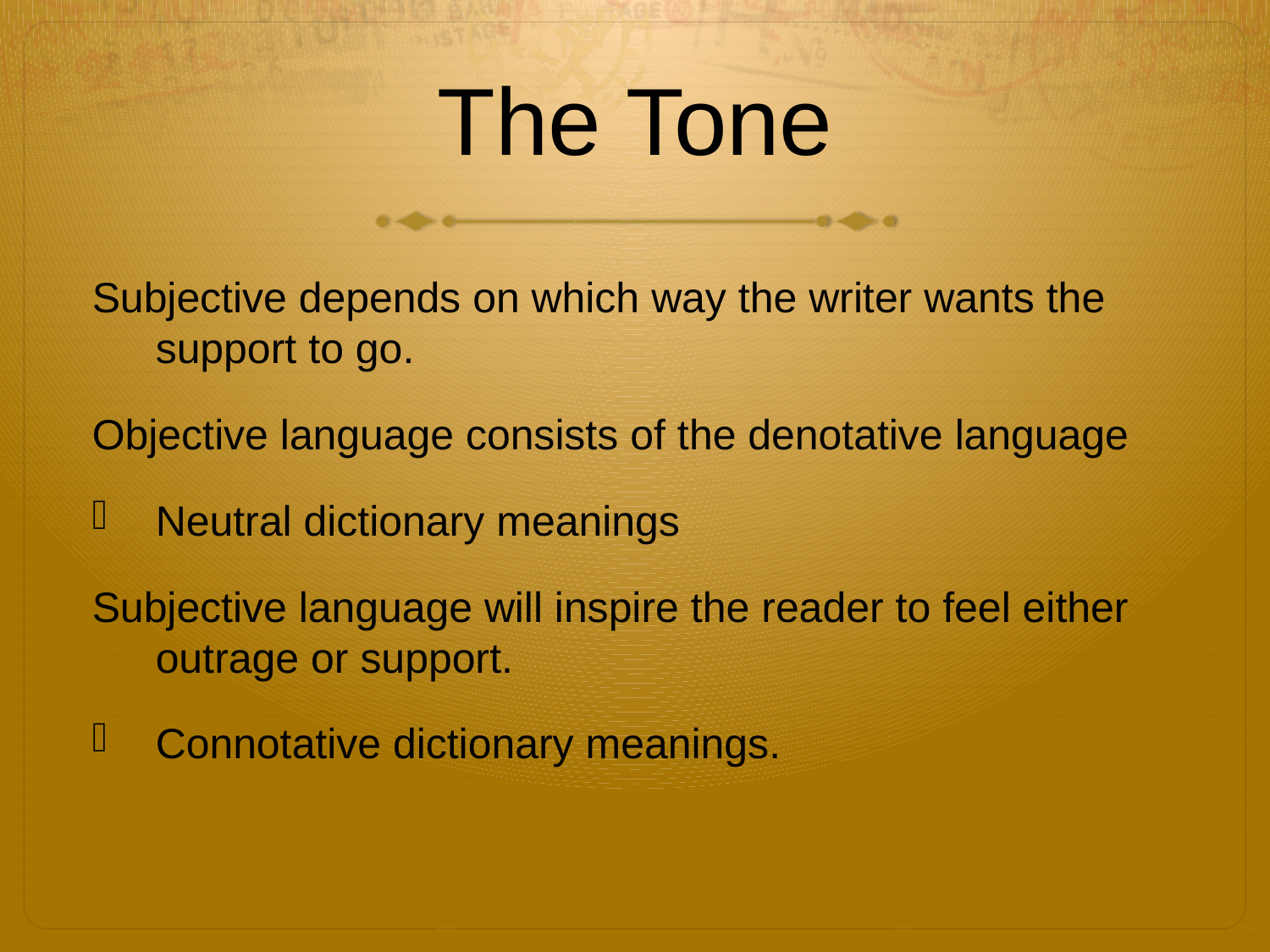

# The Tone
Subjective depends on which way the writer wants the support to go.
Objective language consists of the denotative language
Neutral dictionary meanings
Subjective language will inspire the reader to feel either outrage or support.
Connotative dictionary meanings.